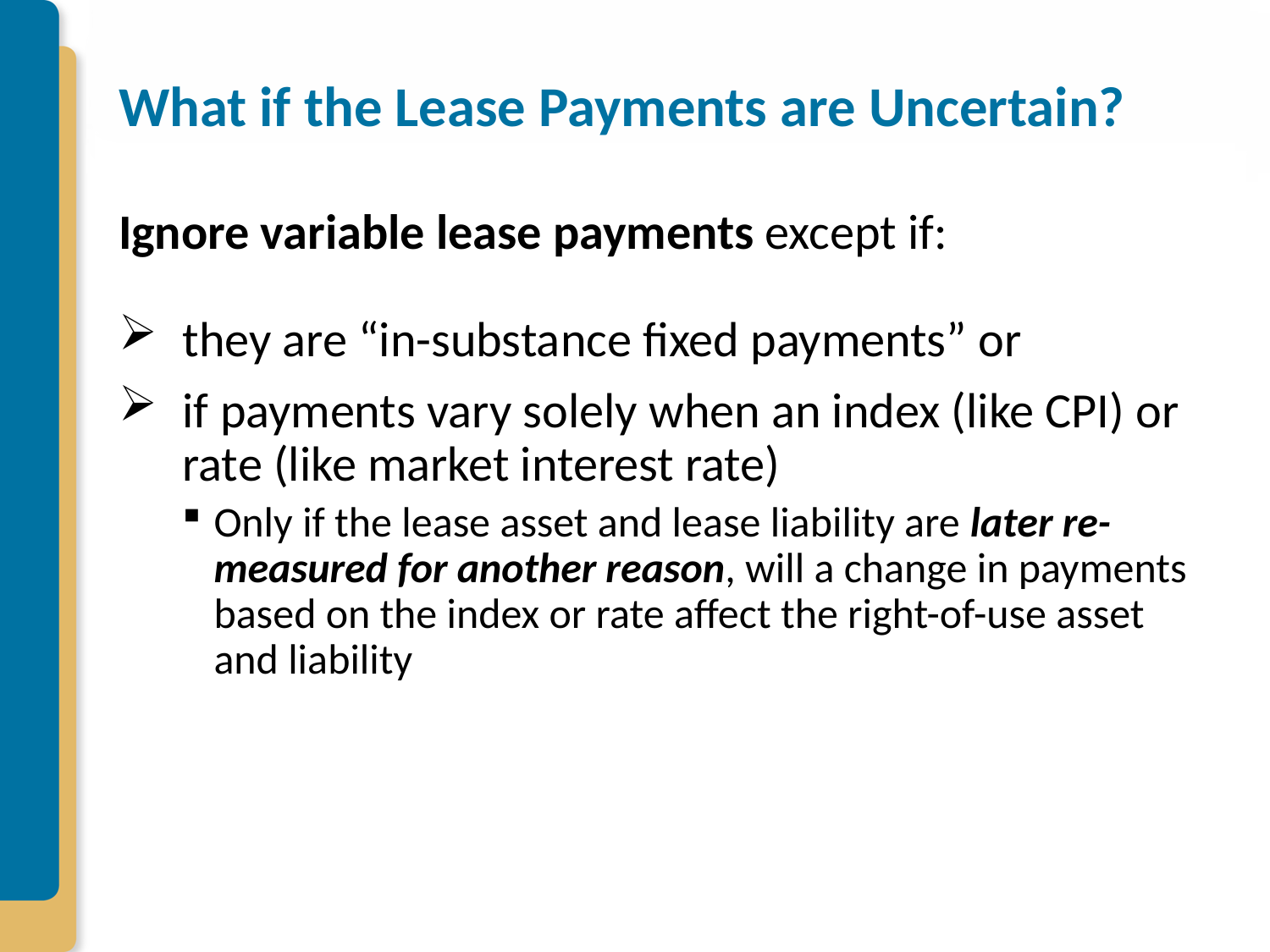

# What if the Lease Payments are Uncertain?
Ignore variable lease payments except if:

they are “in-substance fixed payments” or
if payments vary solely when an index (like CPI) or rate (like market interest rate)
Only if the lease asset and lease liability are later re-measured for another reason, will a change in payments based on the index or rate affect the right-of-use asset and liability